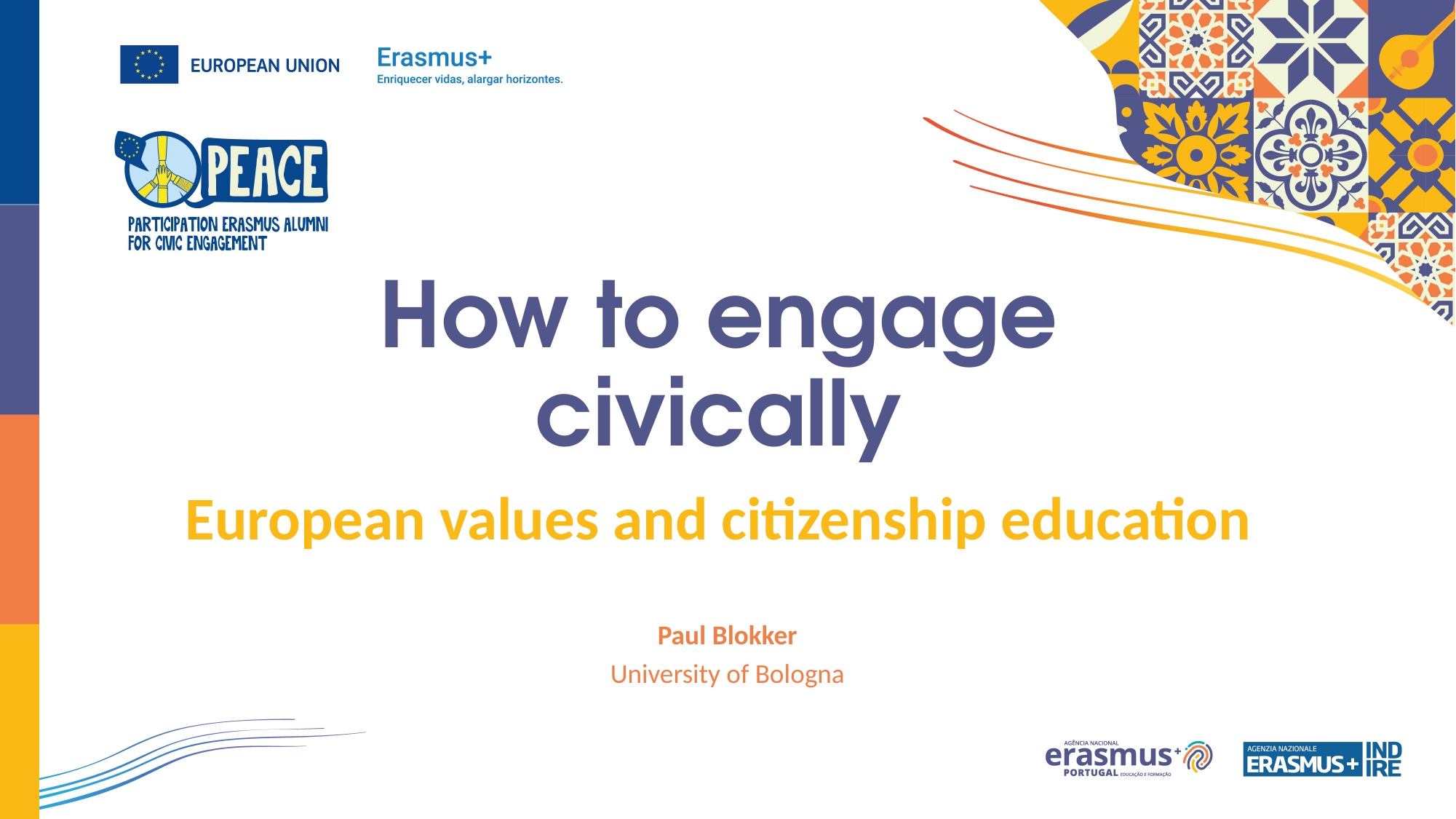

# How to engage civically
European values and citizenship education
Paul Blokker
University of Bologna